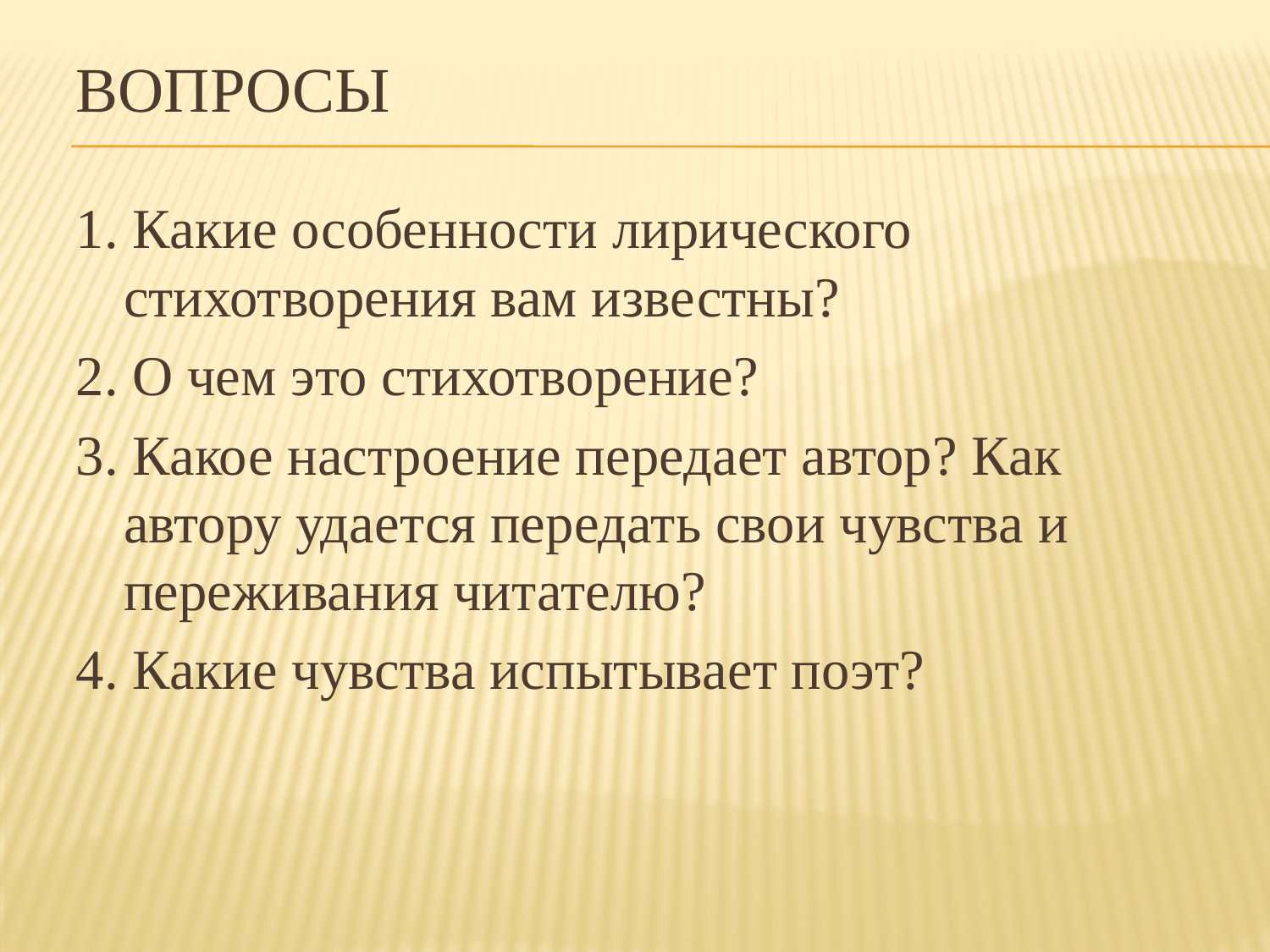

# Вопросы
1. Какие особенности лирического стихотворения вам известны?
2. О чем это стихотворение?
3. Какое настроение передает автор? Как автору удается передать свои чувства и переживания читателю?
4. Какие чувства испытывает поэт?